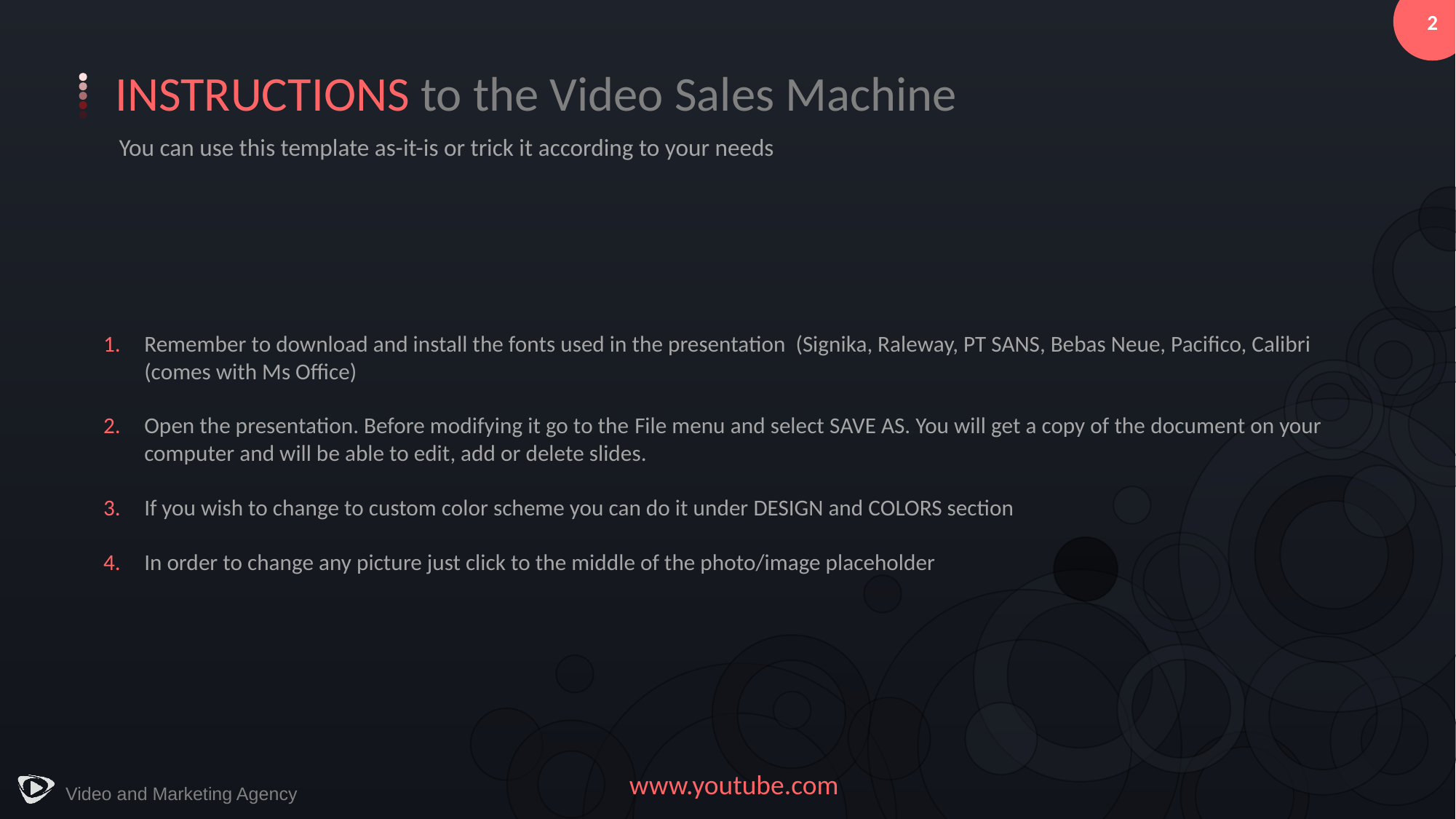

INSTRUCTIONS to the Video Sales Machine
You can use this template as-it-is or trick it according to your needs
Remember to download and install the fonts used in the presentation  (Signika, Raleway, PT SANS, Bebas Neue, Pacifico, Calibri (comes with Ms Office)
Open the presentation. Before modifying it go to the File menu and select SAVE AS. You will get a copy of the document on your computer and will be able to edit, add or delete slides.
If you wish to change to custom color scheme you can do it under DESIGN and COLORS section
In order to change any picture just click to the middle of the photo/image placeholder